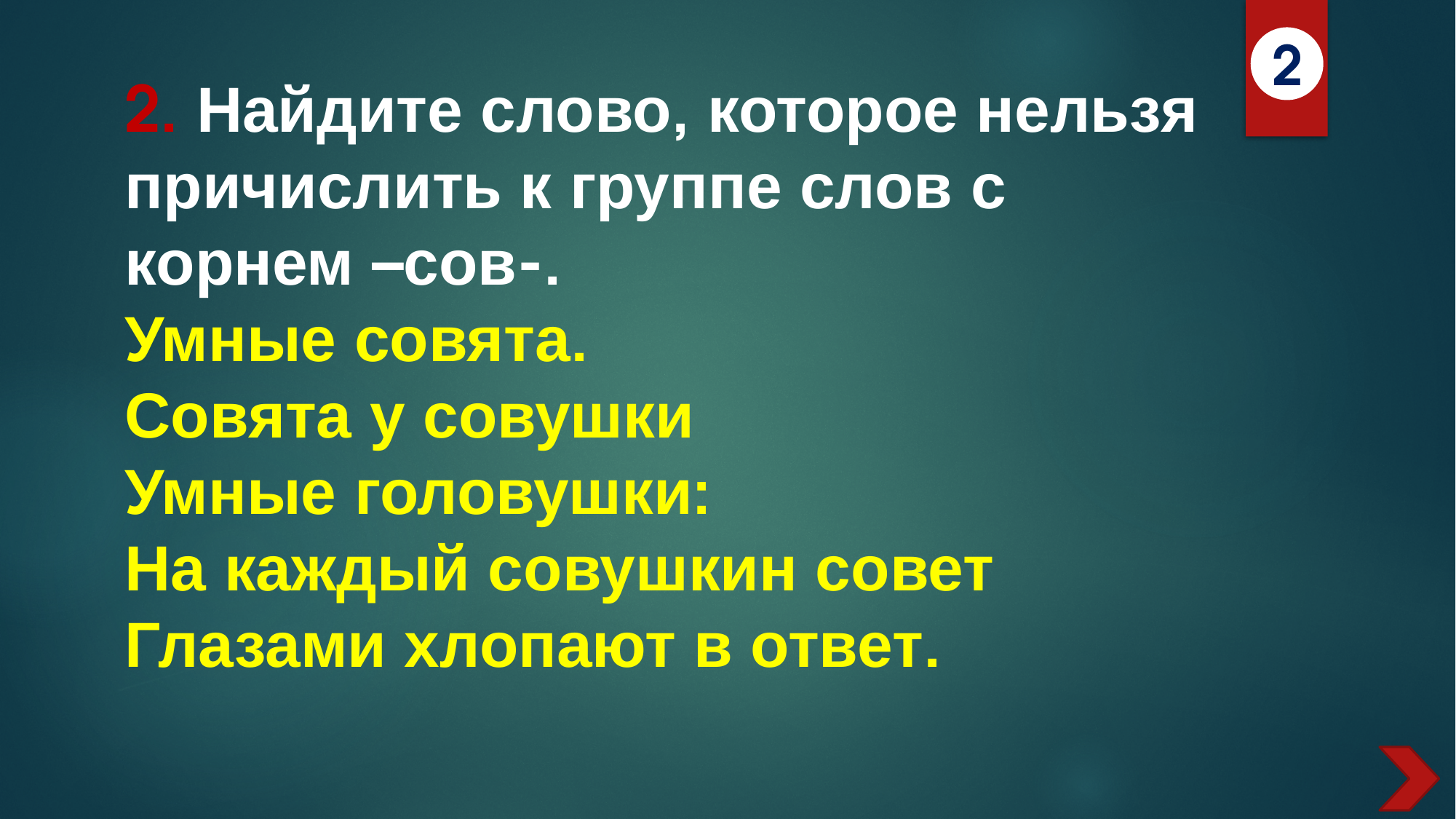

2
# 2. Найдите слово, которое нельзя причислить к группе слов с корнем –сов-. Умные совята. Совята у совушки Умные головушки: На каждый совушкин совет Глазами хлопают в ответ.